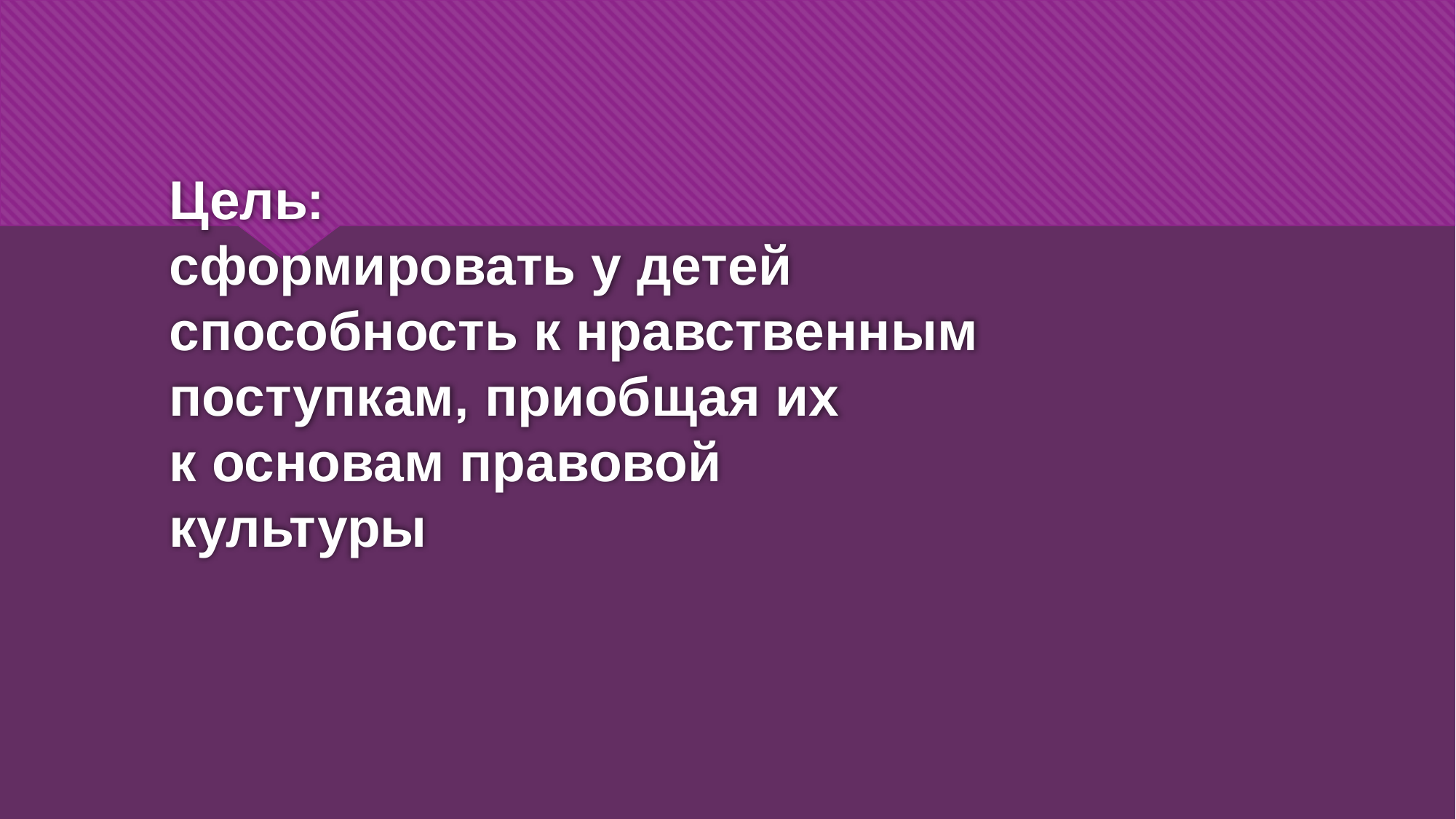

# Цель: сформировать у детей способность к нравственным поступкам, приобщая их к основам правовой культуры